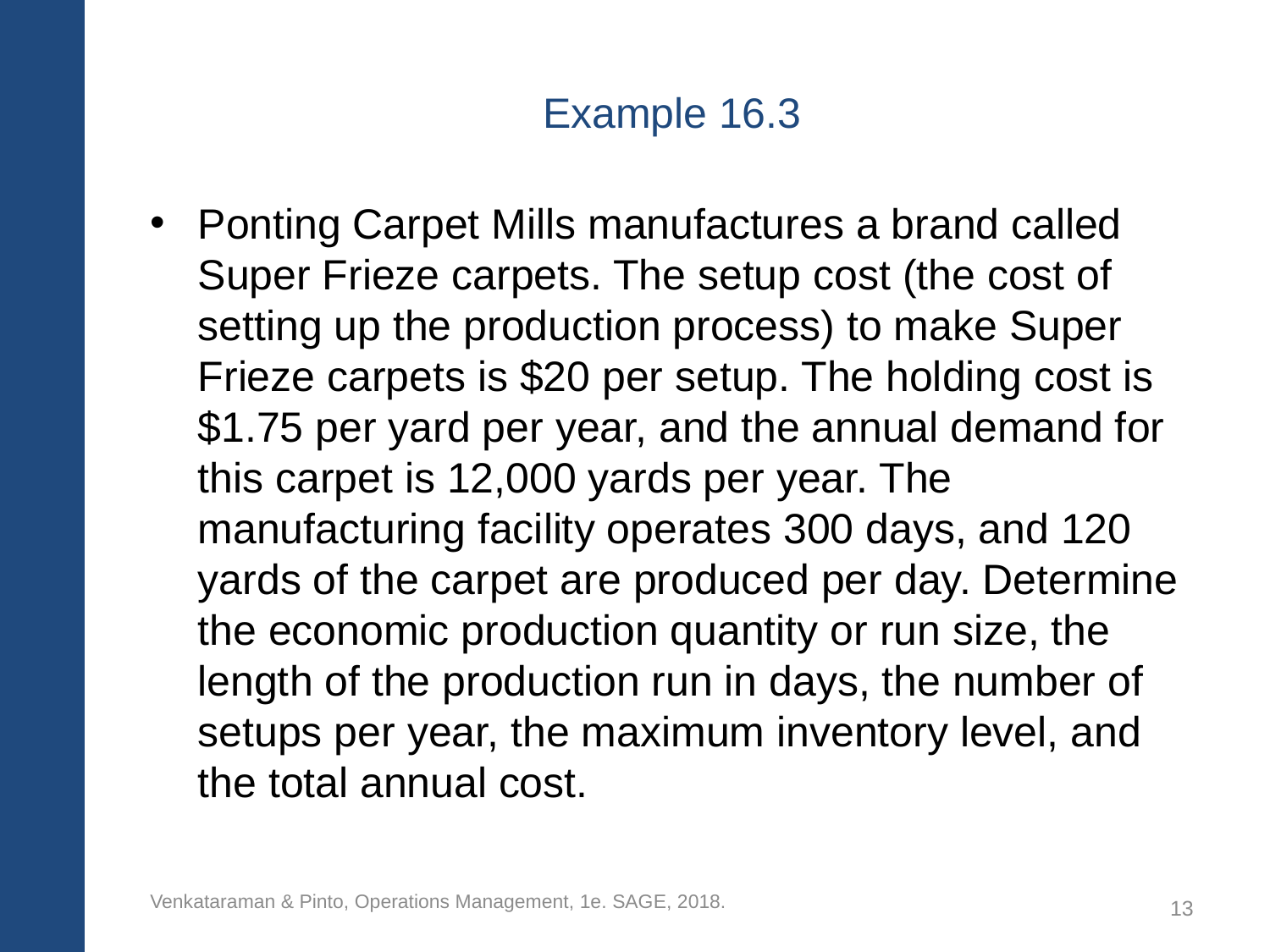

# Example 16.3
Ponting Carpet Mills manufactures a brand called Super Frieze carpets. The setup cost (the cost of setting up the production process) to make Super Frieze carpets is $20 per setup. The holding cost is $1.75 per yard per year, and the annual demand for this carpet is 12,000 yards per year. The manufacturing facility operates 300 days, and 120 yards of the carpet are produced per day. Determine the economic production quantity or run size, the length of the production run in days, the number of setups per year, the maximum inventory level, and the total annual cost.
Venkataraman & Pinto, Operations Management, 1e. SAGE, 2018.
13